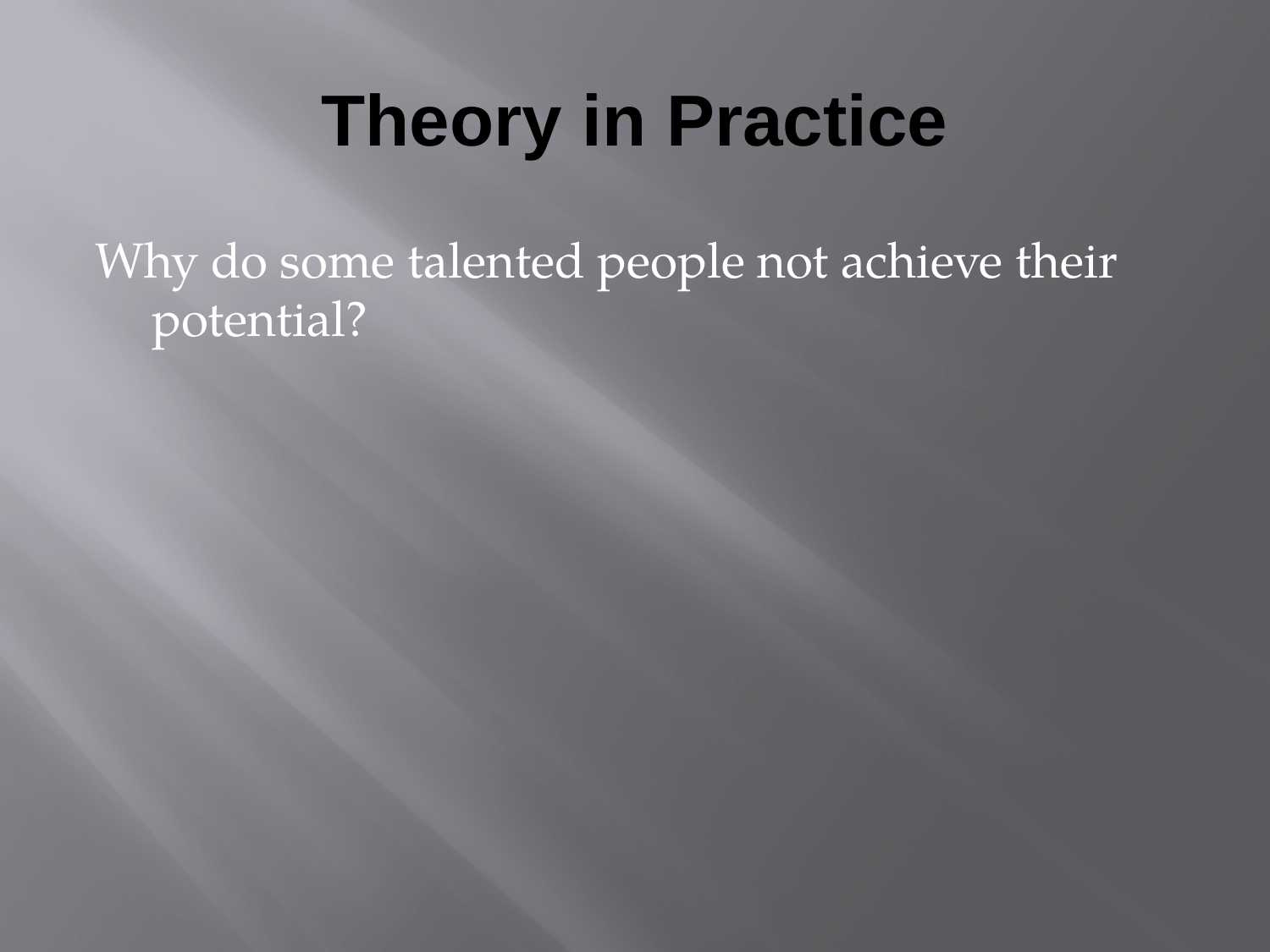

# Theory in Practice
Why do some talented people not achieve their potential?